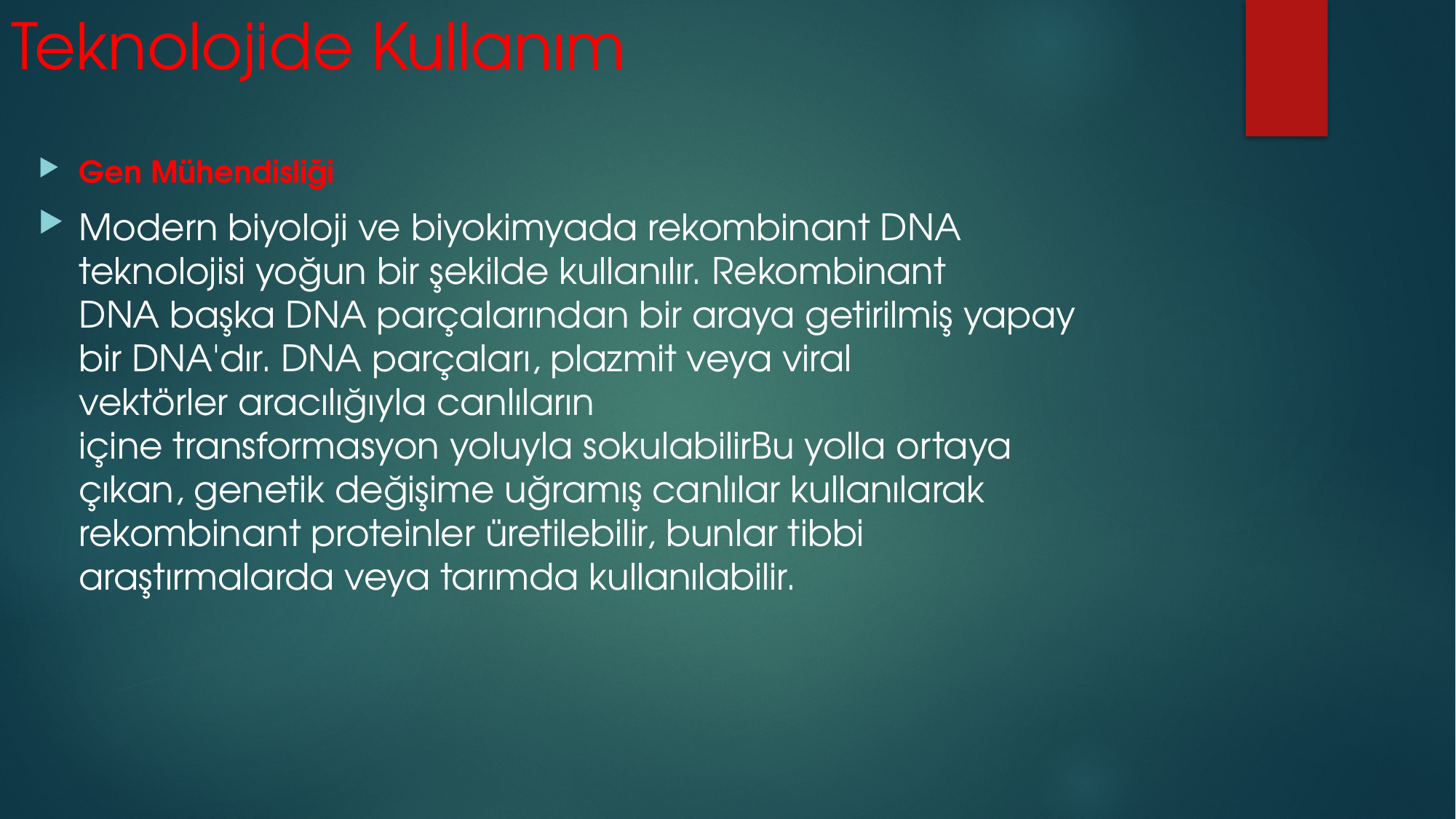

# Teknolojide Kullanım
Gen Mühendisliği
Modern biyoloji ve biyokimyada rekombinant DNA teknolojisi yoğun bir şekilde kullanılır. Rekombinant DNA başka DNA parçalarından bir araya getirilmiş yapay bir DNA'dır. DNA parçaları, plazmit veya viral vektörler aracılığıyla canlıların içine transformasyon yoluyla sokulabilirBu yolla ortaya çıkan, genetik değişime uğramış canlılar kullanılarak rekombinant proteinler üretilebilir, bunlar tibbi araştırmalarda veya tarımda kullanılabilir.